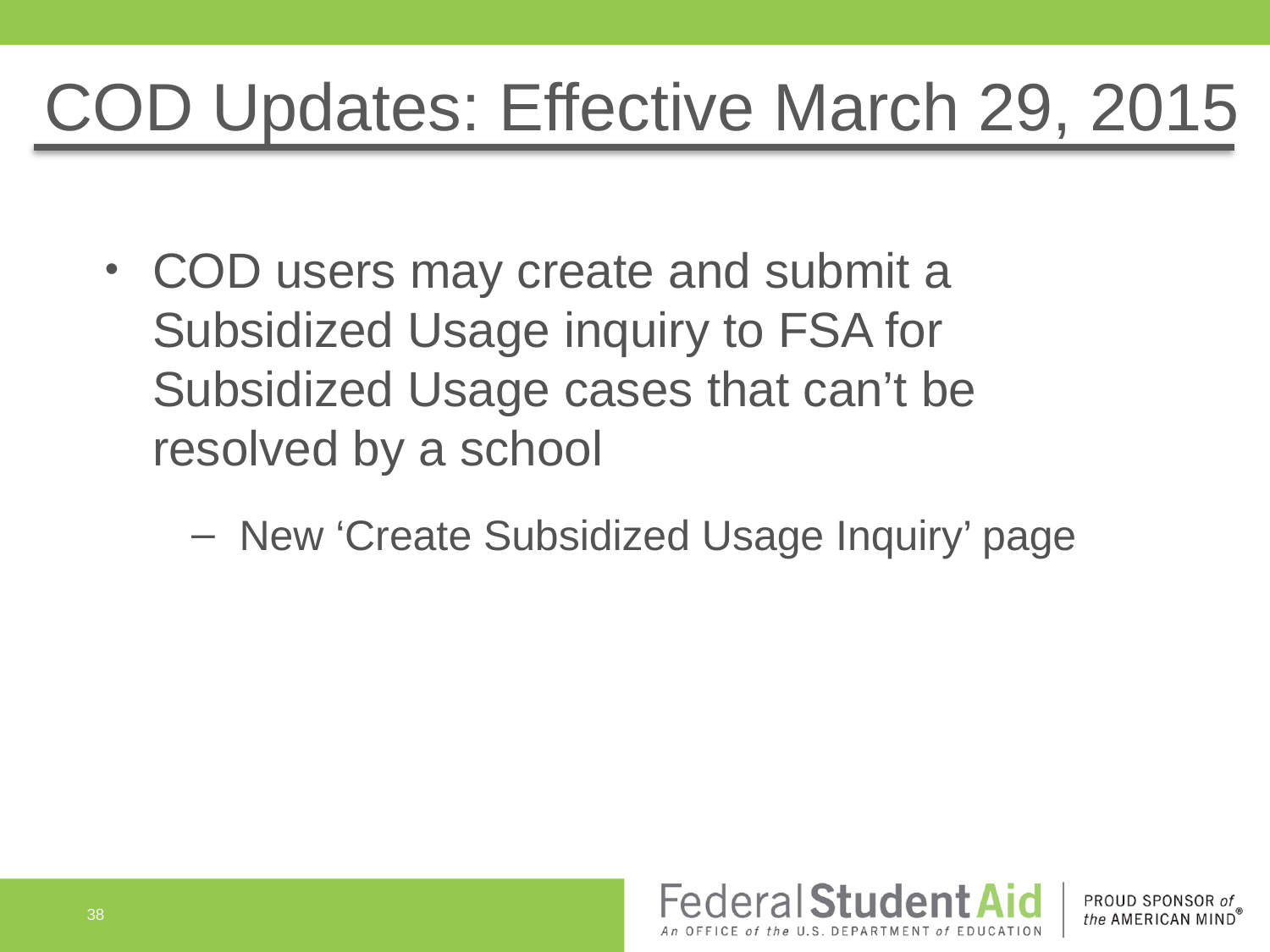

# COD Updates: Effective March 29, 2015
COD users may create and submit a Subsidized Usage inquiry to FSA for Subsidized Usage cases that can’t be resolved by a school
New ‘Create Subsidized Usage Inquiry’ page
38